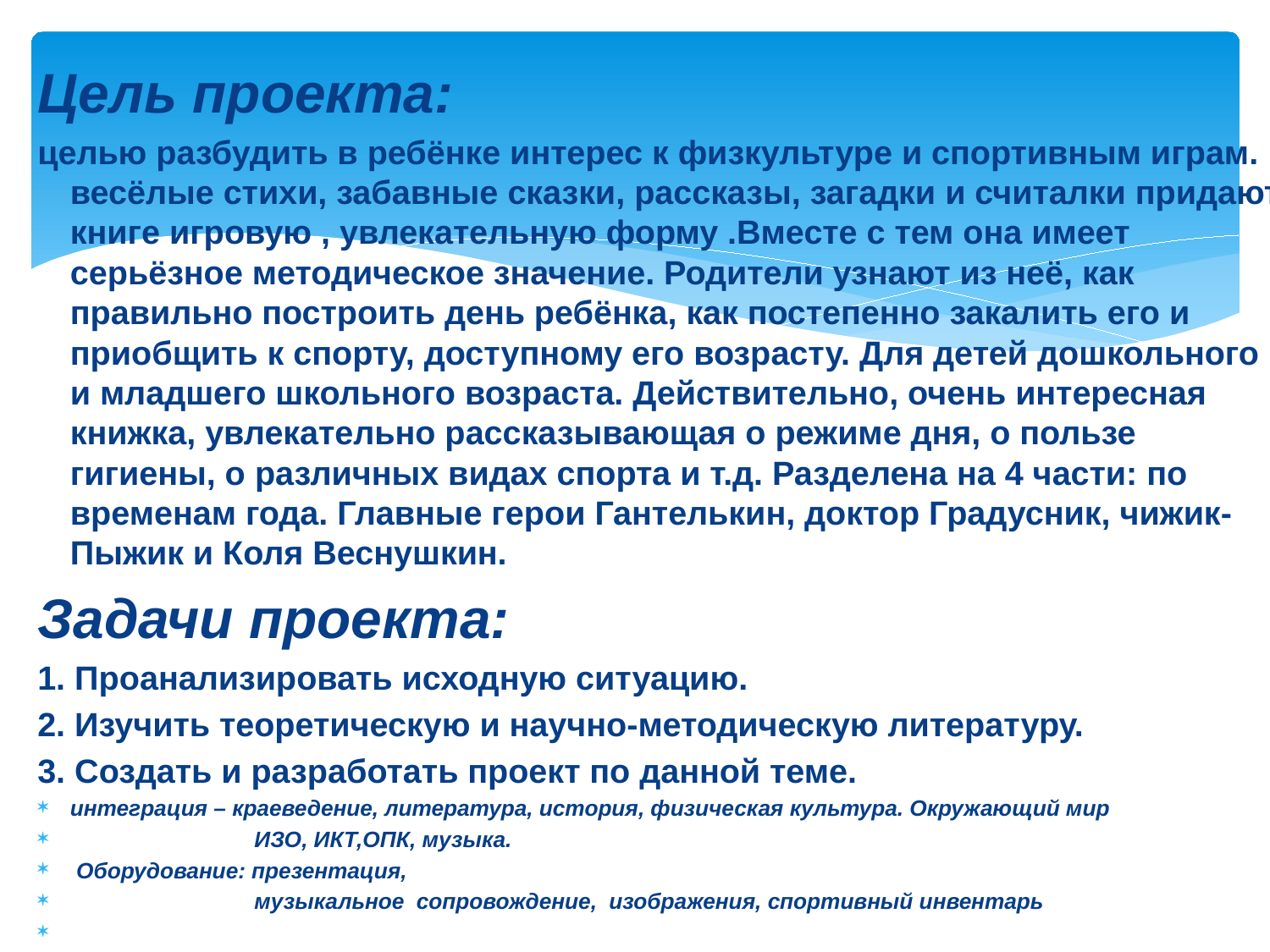

Цель проекта:
целью разбудить в ребёнке интерес к физкультуре и спортивным играм. весёлые стихи, забавные сказки, рассказы, загадки и считалки придают книге игровую , увлекательную форму .Вместе с тем она имеет серьёзное методическое значение. Родители узнают из неё, как правильно построить день ребёнка, как постепенно закалить его и приобщить к спорту, доступному его возрасту. Для детей дошкольного и младшего школьного возраста. Действительно, очень интересная книжка, увлекательно рассказывающая о режиме дня, о пользе гигиены, о различных видах спорта и т.д. Разделена на 4 части: по временам года. Главные герои Гантелькин, доктор Градусник, чижик-Пыжик и Коля Веснушкин.
Задачи проекта:
1. Проанализировать исходную ситуацию.
2. Изучить теоретическую и научно-методическую литературу.
3. Создать и разработать проект по данной теме.
интеграция – краеведение, литература, история, физическая культура. Окружающий мир
                              ИЗО, ИКТ,ОПК, музыка.
 Оборудование: презентация,
                              музыкальное  сопровождение,  изображения, спортивный инвентарь